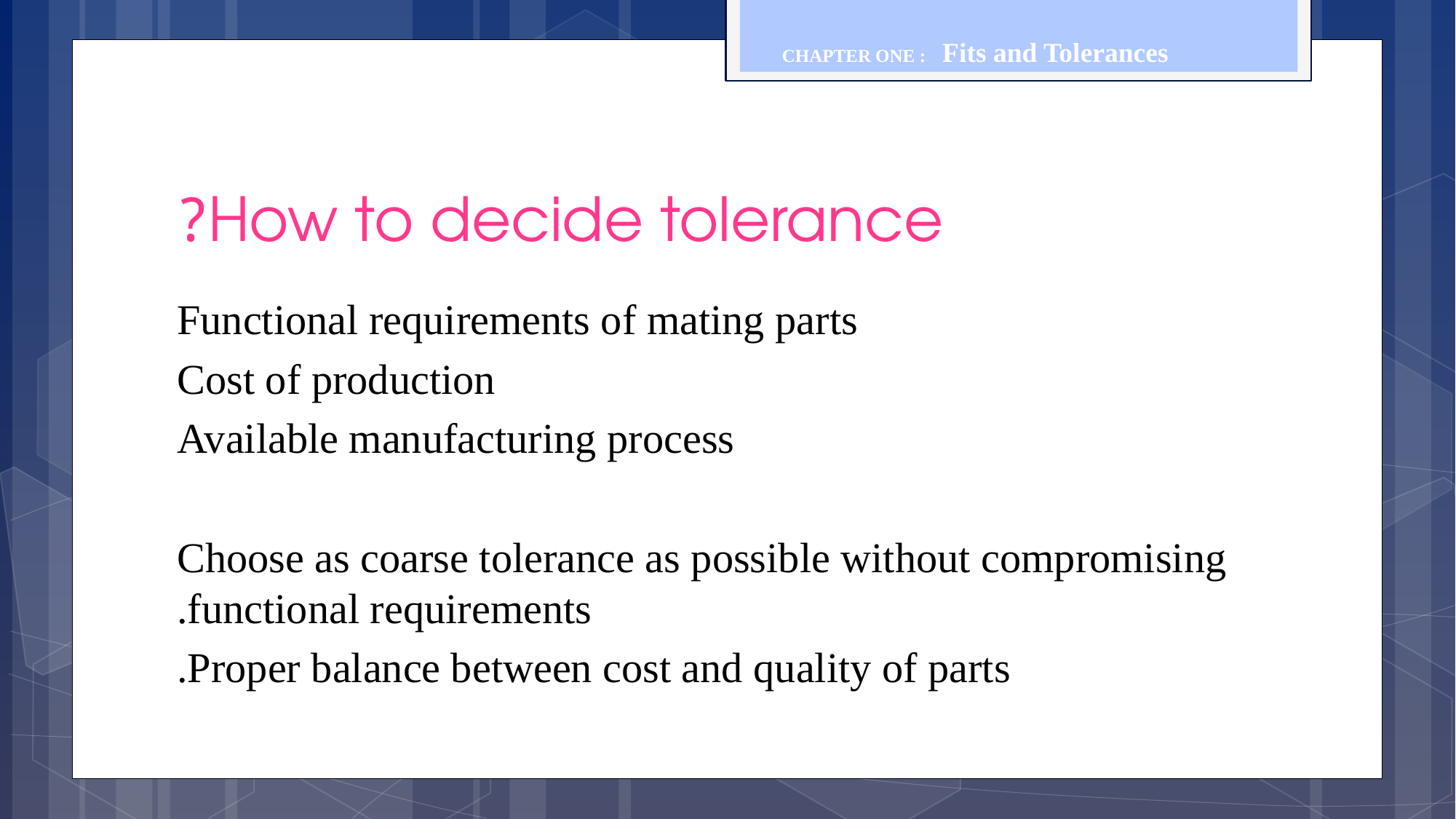

CHAPTER ONE :  Fits and Tolerances
# How to decide tolerance?
Functional requirements of mating parts
Cost of production
Available manufacturing process

Choose as coarse tolerance as possible without compromising functional requirements.
Proper balance between cost and quality of parts.